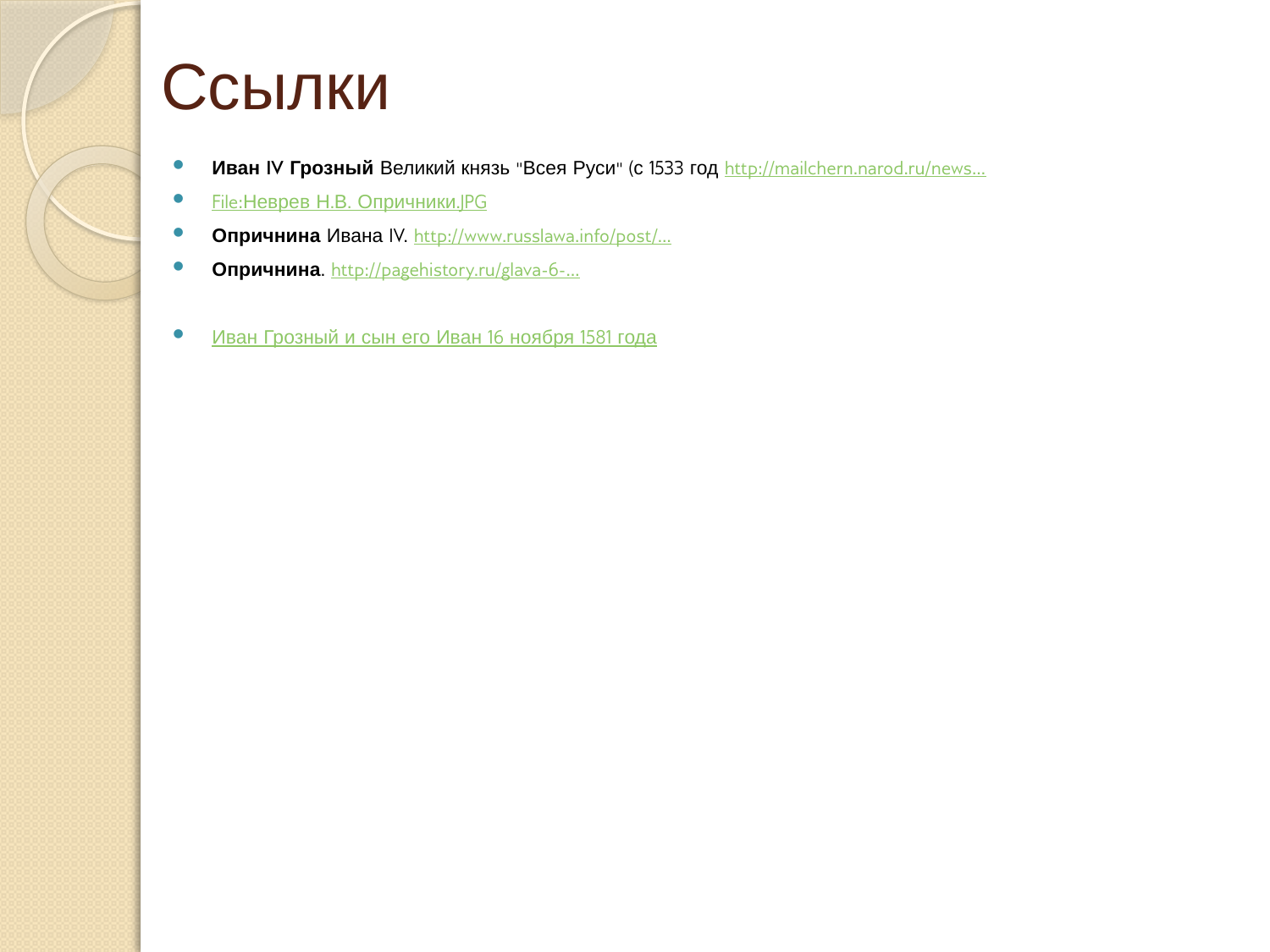

# Ссылки
Иван IV Грозный Великий князь "Всея Руси" (с 1533 год http://mailchern.narod.ru/news…
File:Неврев Н.В. Опричники.JPG
Опричнина Ивана IV. http://www.russlawa.info/post/…
Опричнина. http://pagehistory.ru/glava-6-…

Иван Грозный и сын его Иван 16 ноября 1581 года